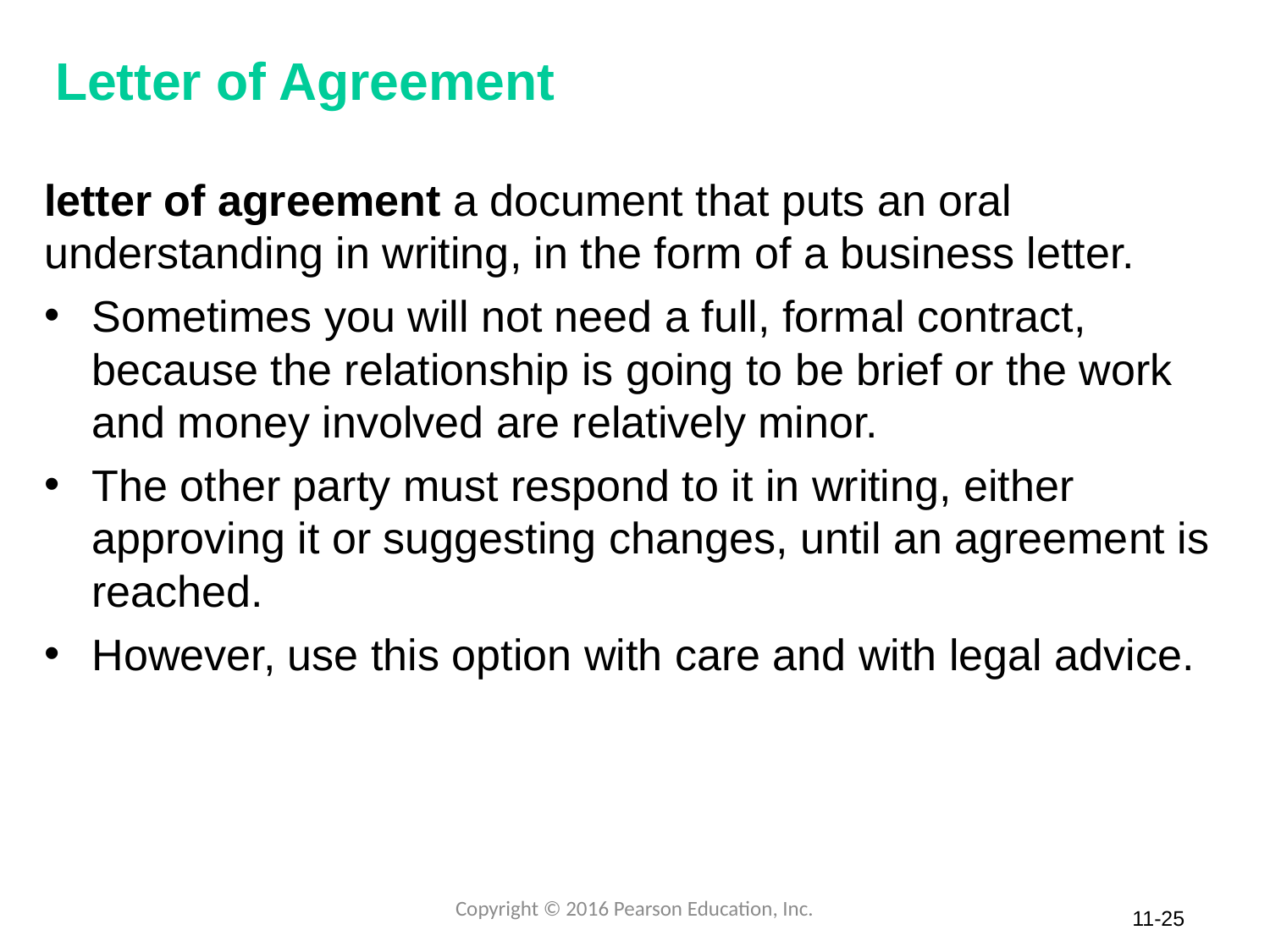

# Letter of Agreement
letter of agreement a document that puts an oral understanding in writing, in the form of a business letter.

Sometimes you will not need a full, formal contract, because the relationship is going to be brief or the work and money involved are relatively minor.

The other party must respond to it in writing, either approving it or suggesting changes, until an agreement is reached.

However, use this option with care and with legal advice.

Copyright © 2016 Pearson Education, Inc.